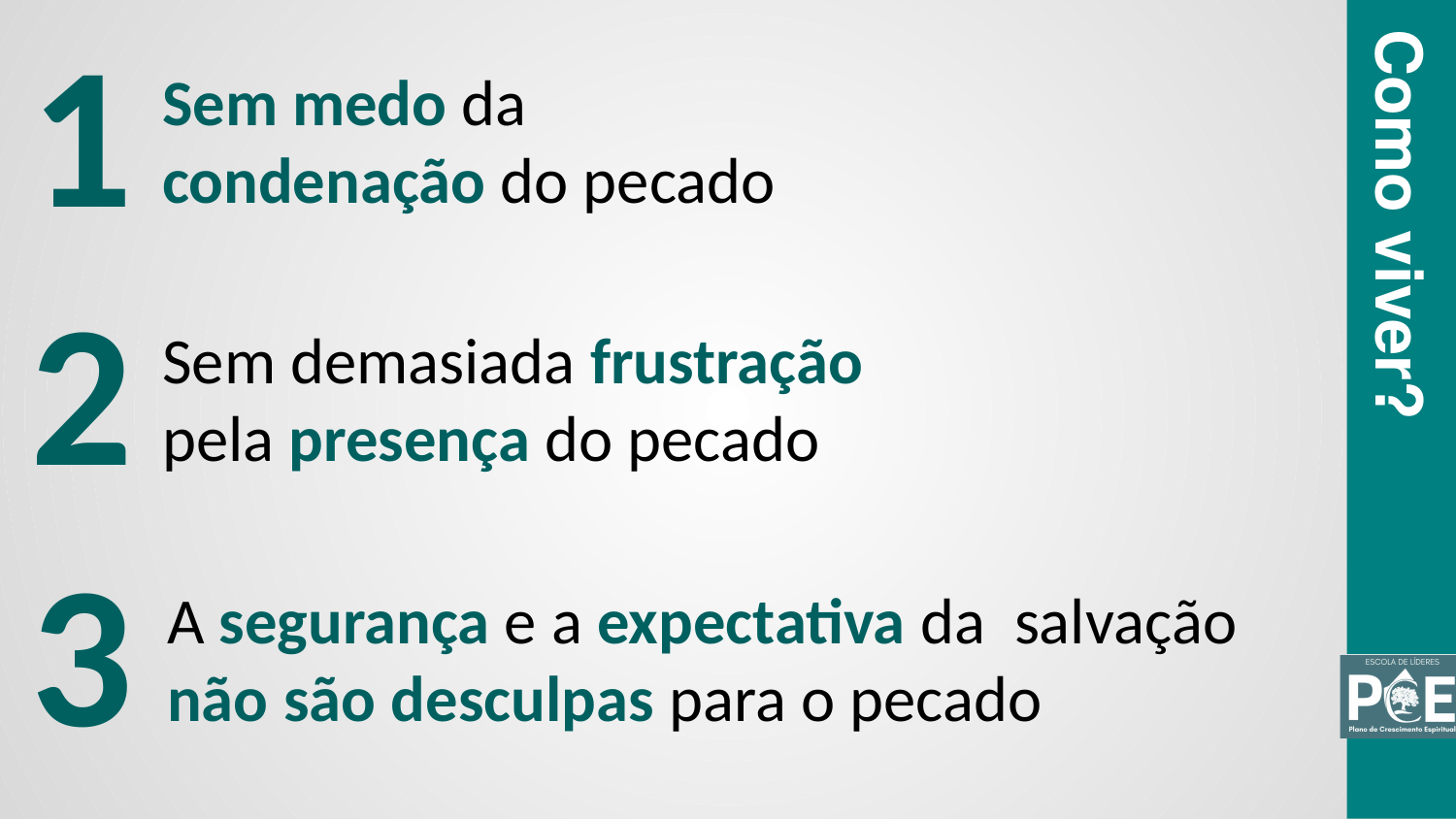

1
Sem medo da
condenação do pecado
2
Sem demasiada frustração
pela presença do pecado
Como viver?
3
A segurança e a expectativa da  salvação não são desculpas para o pecado